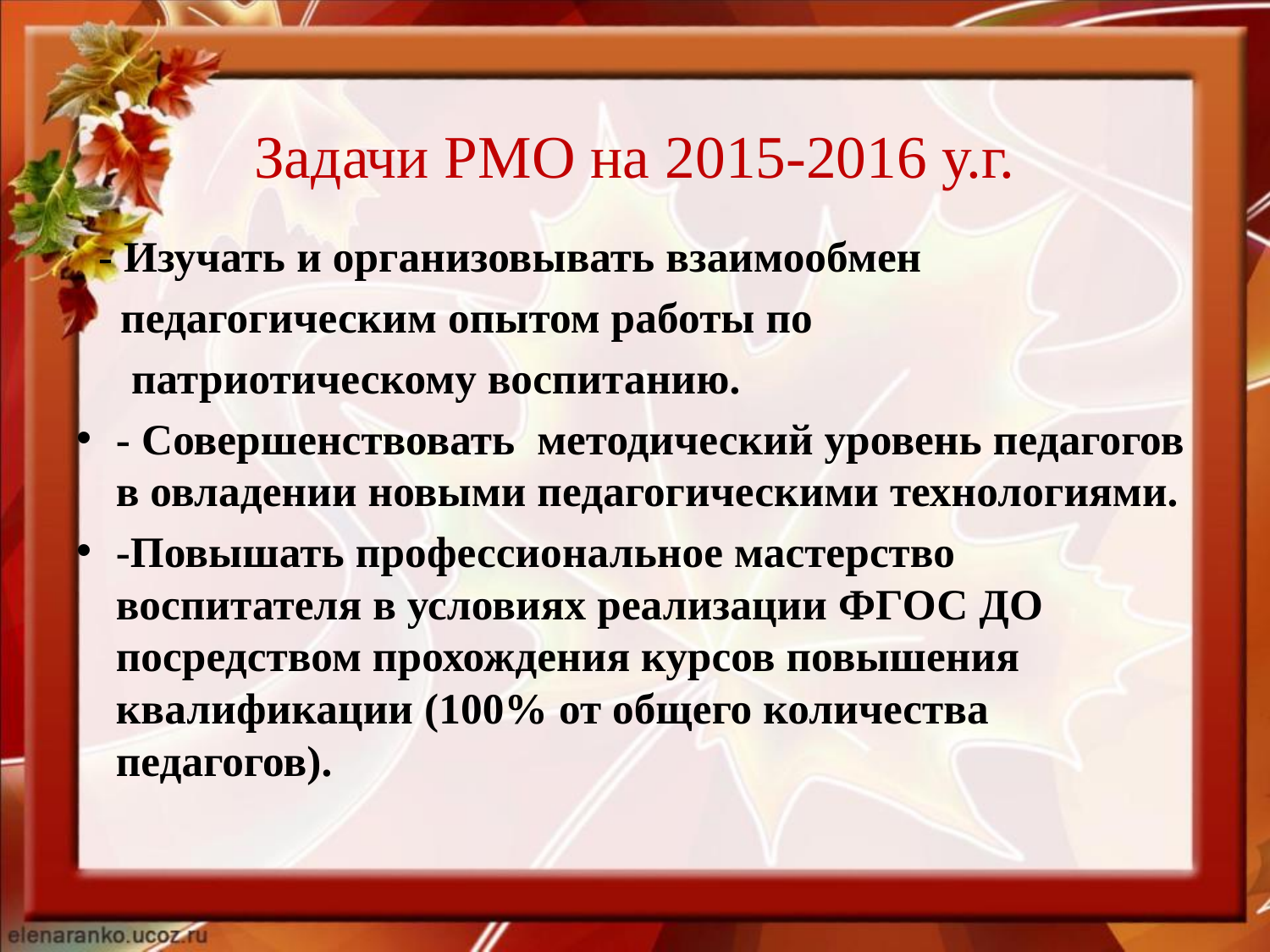

# Задачи РМО на 2015-2016 у.г.
  - Изучать и организовывать взаимообмен
    педагогическим опытом работы по
     патриотическому воспитанию.
- Совершенствовать  методический уровень педагогов в овладении новыми педагогическими технологиями.
-Повышать профессиональное мастерство воспитателя в условиях реализации ФГОС ДО посредством прохождения курсов повышения квалификации (100% от общего количества педагогов).